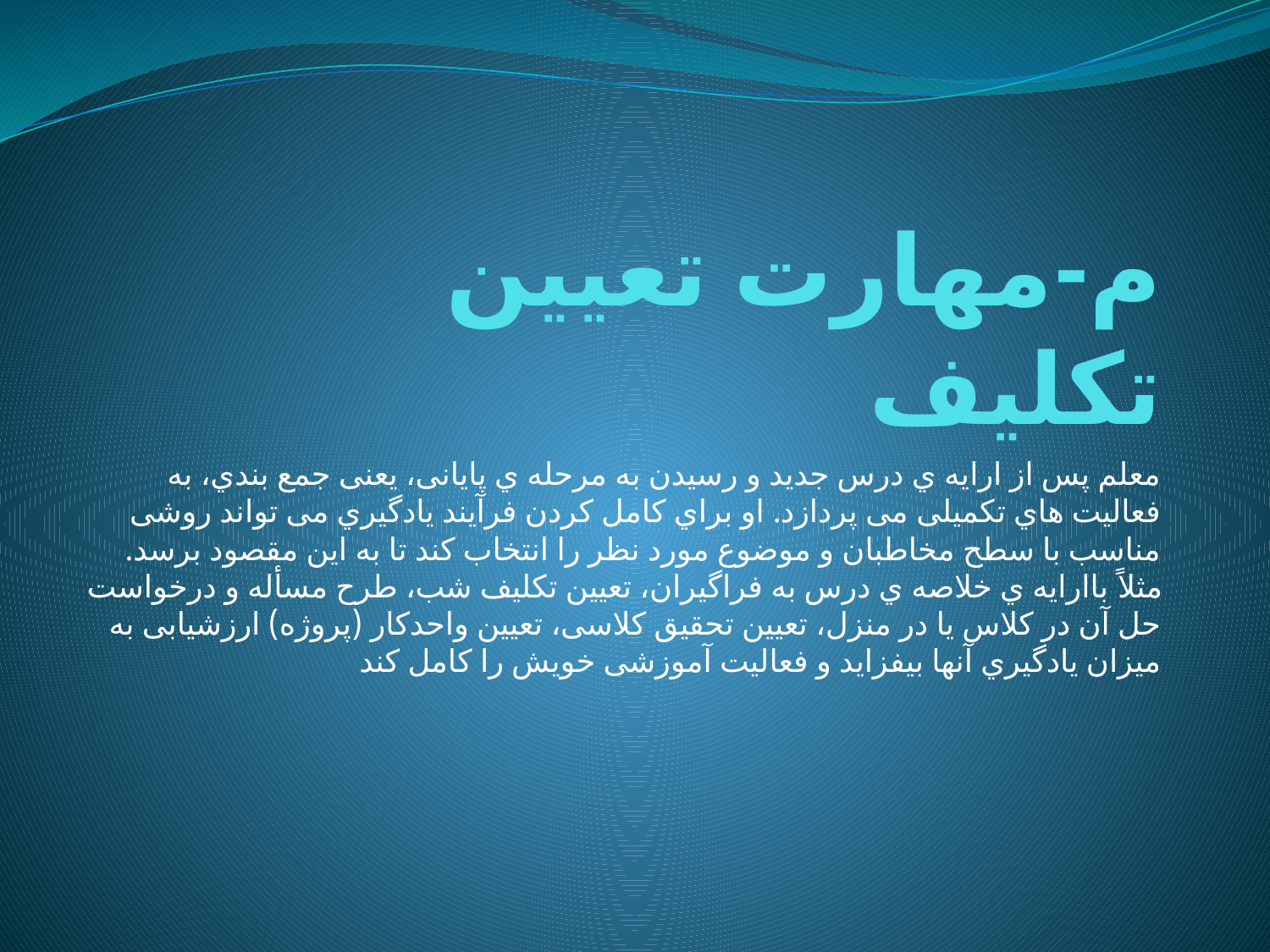

# م-مهارت تعیین تکلیف
معلم پس از ارایه ي درس جدید و رسیدن به مرحله ي پایانی، یعنی جمع بندي، به فعالیت هاي تکمیلی می پردازد. او براي کامل کردن فرآیند یادگیري می تواند روشی مناسب با سطح مخاطبان و موضوع مورد نظر را انتخاب کند تا به این مقصود برسد. مثلاً باارایه ي خلاصه ي درس به فراگیران، تعیین تکلیف شب، طرح مسأله و درخواست حل آن در کلاس یا در منزل، تعیین تحقیق کلاسی، تعیین واحدکار (پروژه) ارزشیابی به میزان یادگیري آنها بیفزاید و فعالیت آموزشی خویش را کامل کند